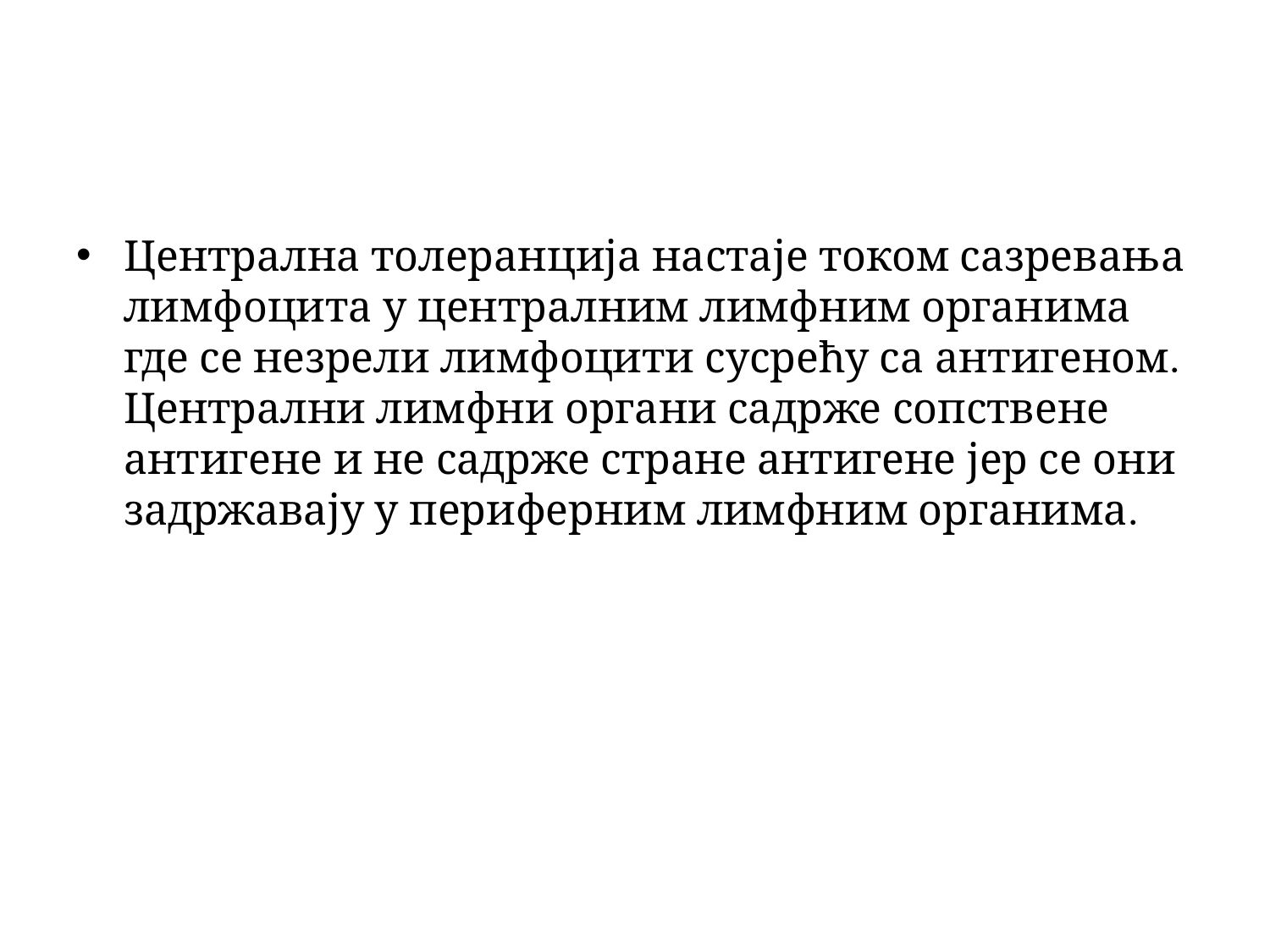

Централна толеранција настаје током сазревања лимфоцита у централним лимфним органима где се незрели лимфоцити сусрећу са антигеном. Централни лимфни органи садрже сопствене антигене и не садрже стране антигене јер се они задржавају у периферним лимфним органима.